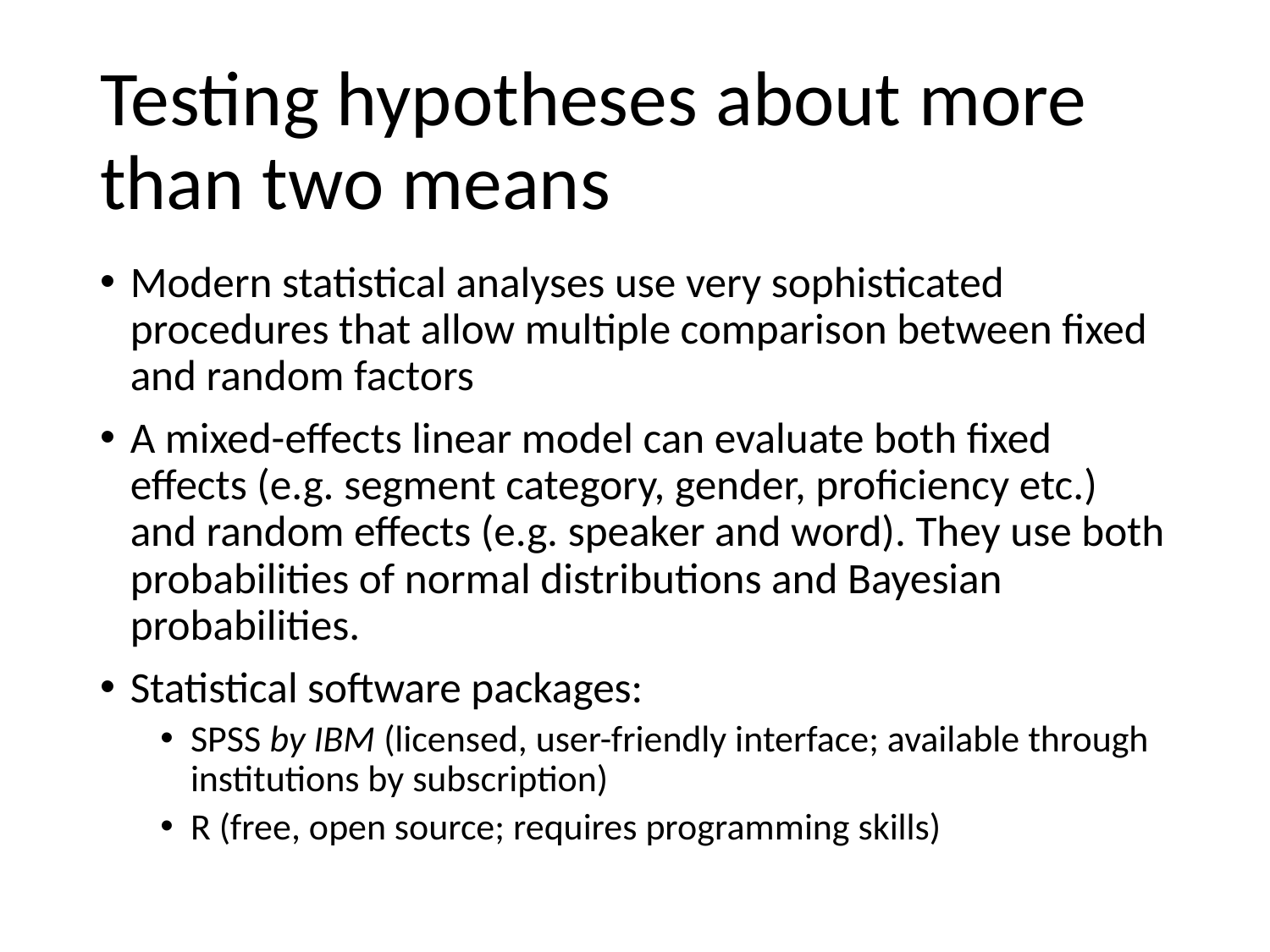

# Testing hypotheses about more than two means
Modern statistical analyses use very sophisticated procedures that allow multiple comparison between fixed and random factors
A mixed-effects linear model can evaluate both fixed effects (e.g. segment category, gender, proficiency etc.) and random effects (e.g. speaker and word). They use both probabilities of normal distributions and Bayesian probabilities.
Statistical software packages:
SPSS by IBM (licensed, user-friendly interface; available through institutions by subscription)
R (free, open source; requires programming skills)